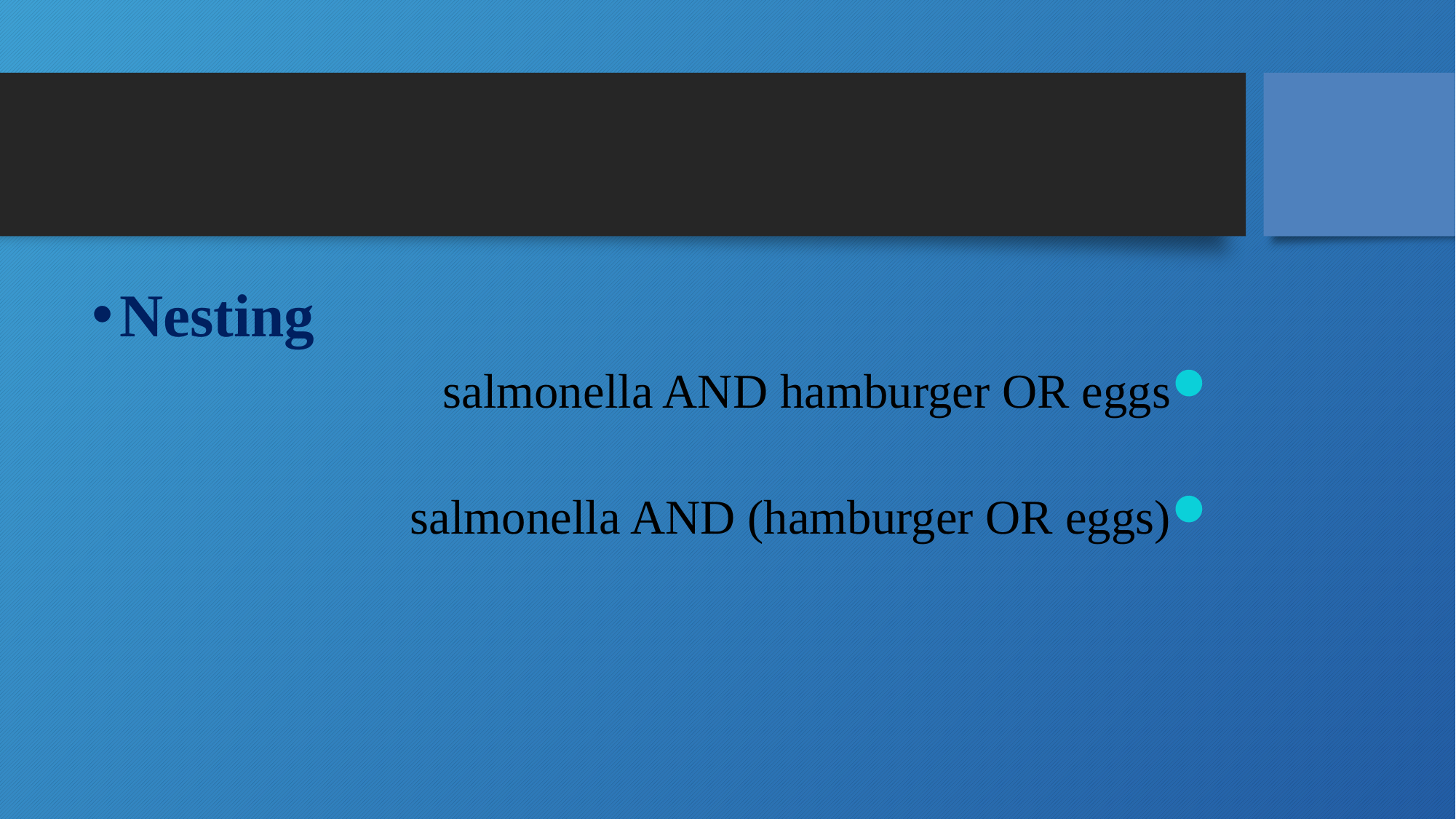

#
Nesting
salmonella AND hamburger OR eggs

salmonella AND (hamburger OR eggs)